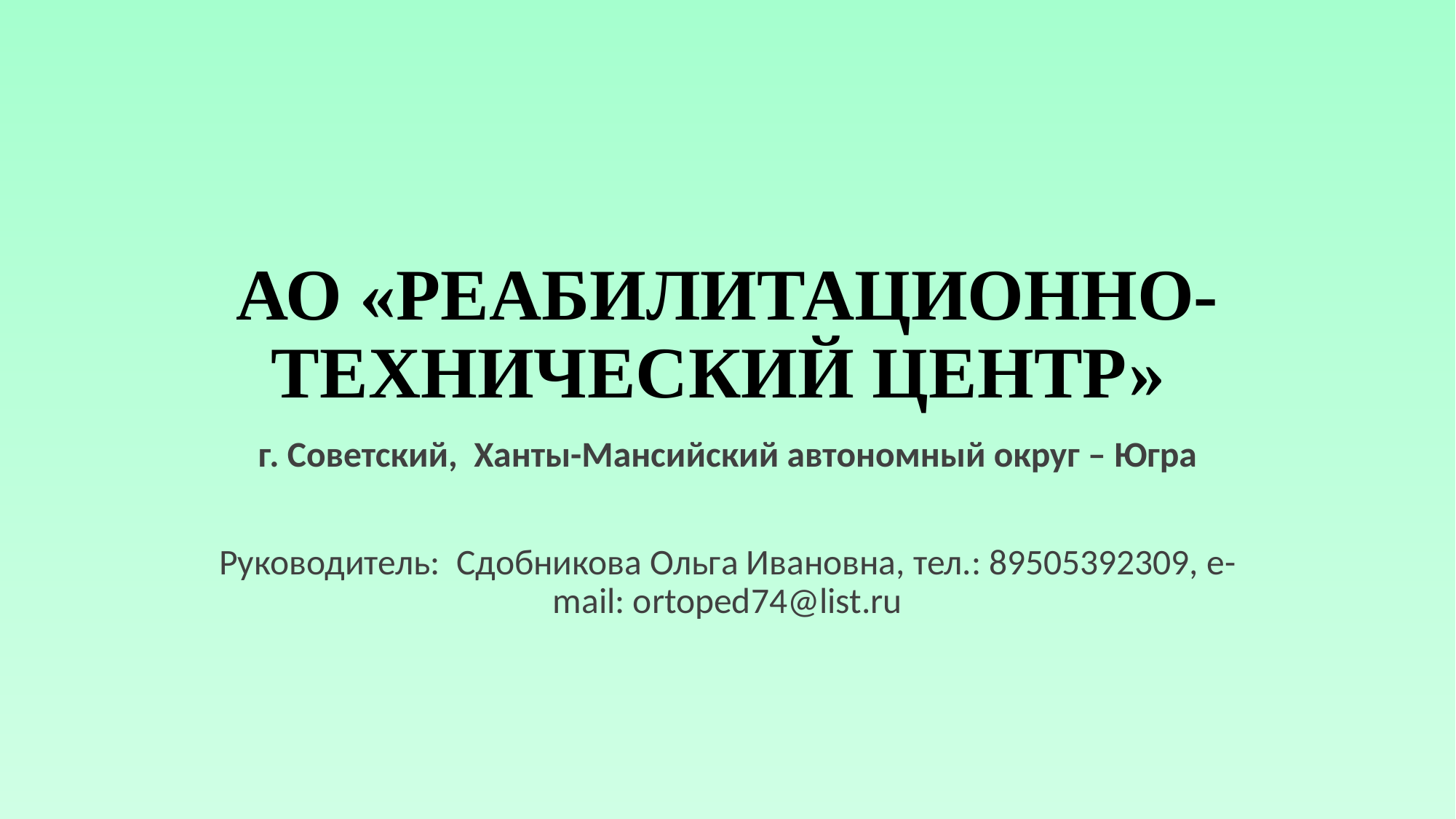

# АО «РЕАБИЛИТАЦИОННО-ТЕХНИЧЕСКИЙ ЦЕНТР»
г. Советский,  Ханты-Мансийский автономный округ – Югра

Руководитель:  Сдобникова Ольга Ивановна, тел.: 89505392309, e-mail: ortoped74@list.ru